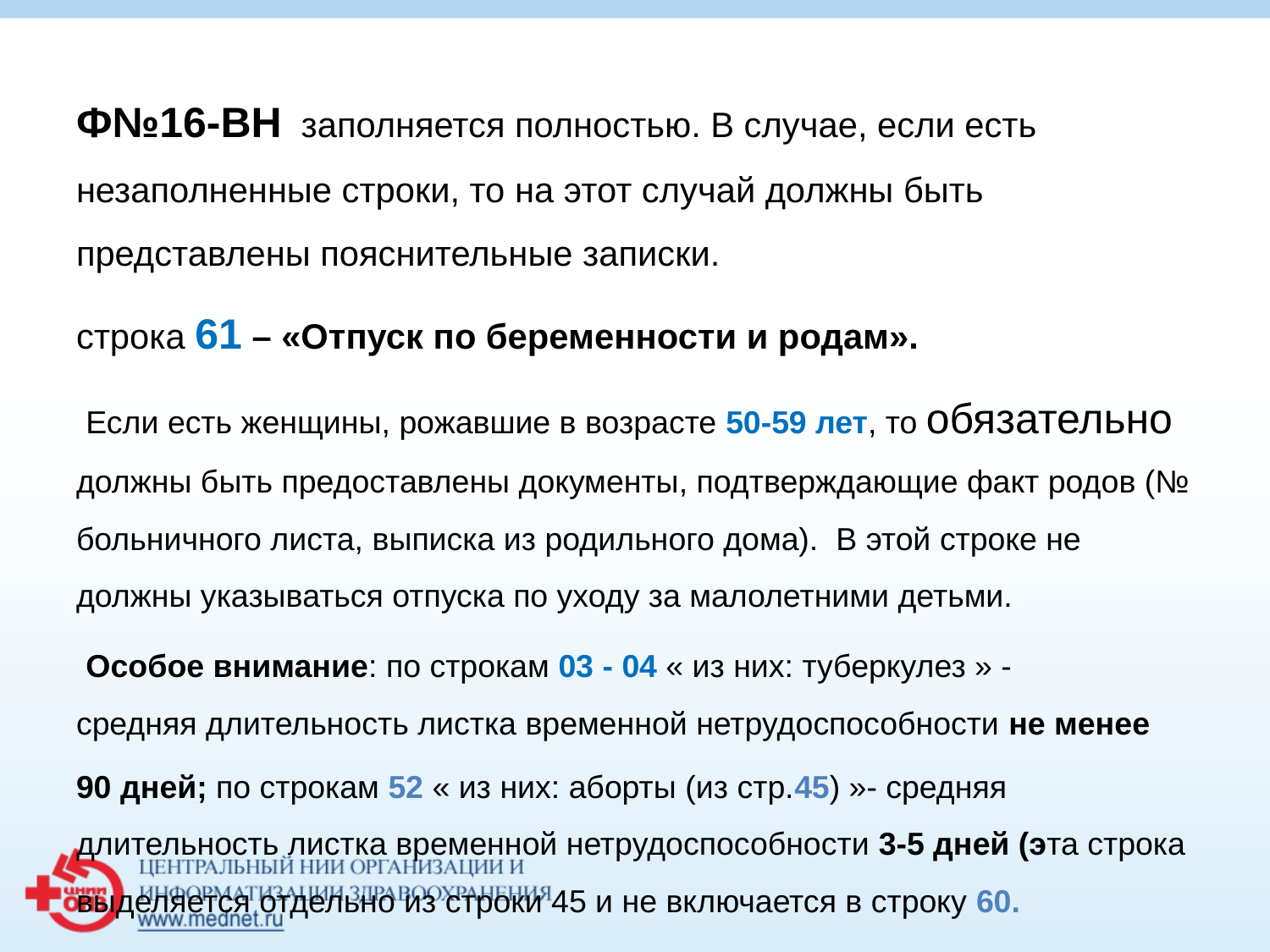

# Ф№16-ВН  заполняется полностью. В случае, если есть незаполненные строки, то на этот случай должны быть представлены пояснительные записки.
строка 61 – «Отпуск по беременности и родам».
 Если есть женщины, рожавшие в возрасте 50-59 лет, то обязательно должны быть предоставлены документы, подтверждающие факт родов (№ больничного листа, выписка из родильного дома).  В этой строке не должны указываться отпуска по уходу за малолетними детьми.
 Особое внимание: по строкам 03 - 04 « из них: туберкулез » -                   средняя длительность листка временной нетрудоспособности не менее
90 дней; по строкам 52 « из них: аборты (из стр.45) »- средняя длительность листка временной нетрудоспособности 3-5 дней (эта строка выделяется отдельно из строки 45 и не включается в строку 60.